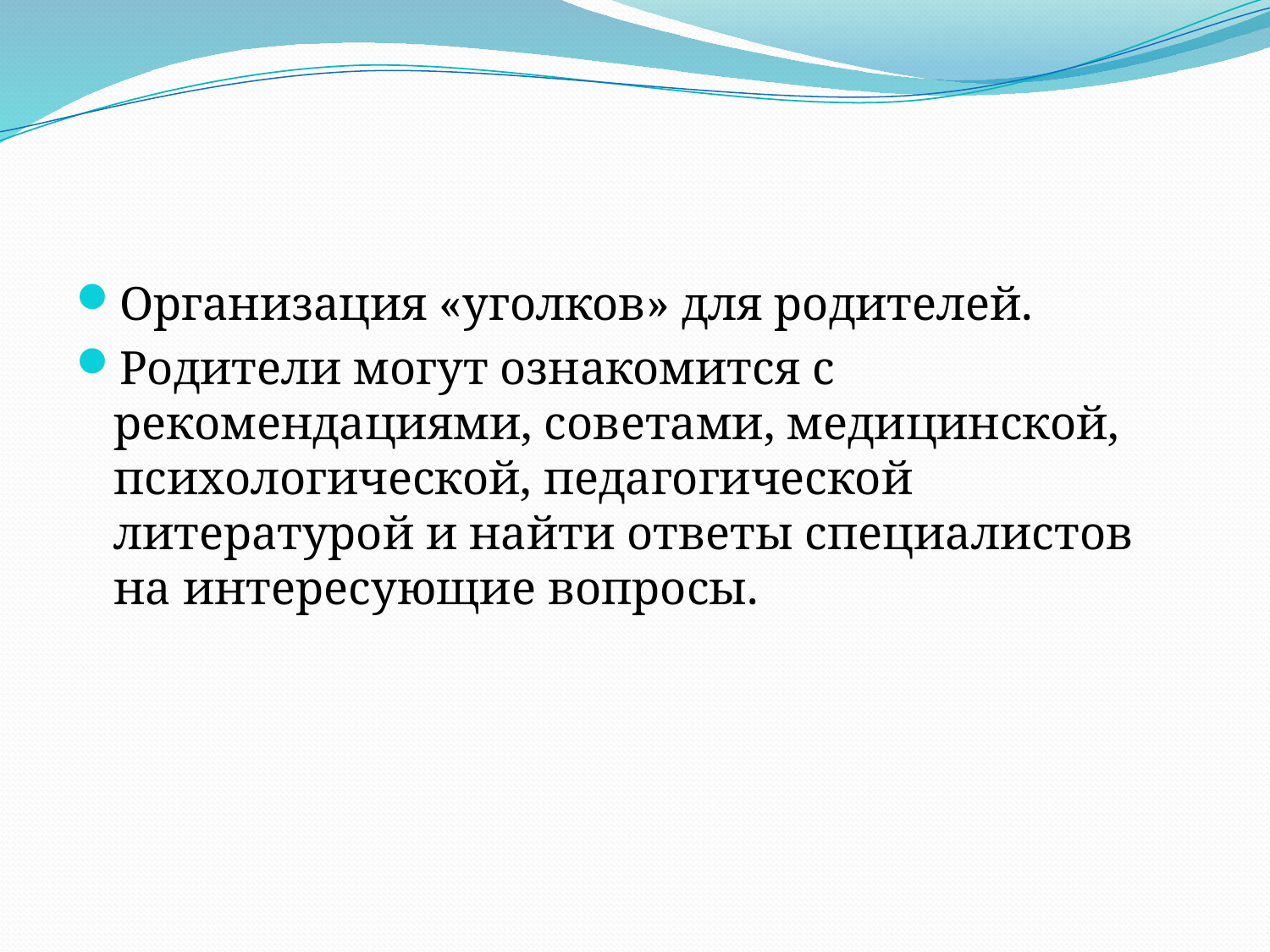

#
Организация «уголков» для родителей.
Родители могут ознакомится с рекомендациями, советами, медицинской, психологической, педагогической литературой и найти ответы специалистов на интересующие вопросы.